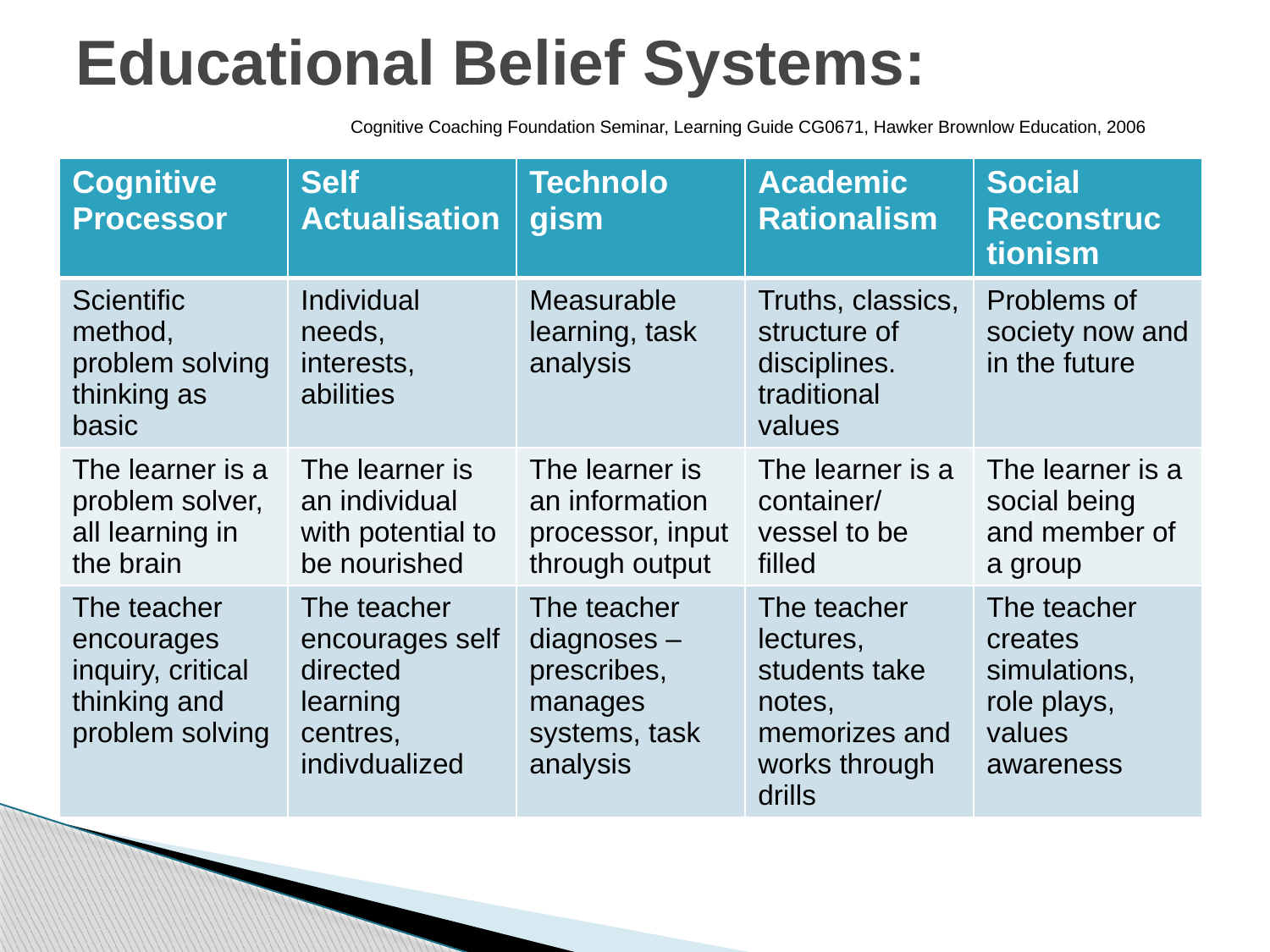

# Educational Belief Systems:
Cognitive Coaching Foundation Seminar, Learning Guide CG0671, Hawker Brownlow Education, 2006
| Cognitive Processor | Self Actualisation | Technolo gism | Academic Rationalism | Social Reconstruc tionism |
| --- | --- | --- | --- | --- |
| Scientific method, problem solving thinking as basic | Individual needs, interests, abilities | Measurable learning, task analysis | Truths, classics, structure of disciplines. traditional values | Problems of society now and in the future |
| The learner is a problem solver, all learning in the brain | The learner is an individual with potential to be nourished | The learner is an information processor, input through output | The learner is a container/ vessel to be filled | The learner is a social being and member of a group |
| The teacher encourages inquiry, critical thinking and problem solving | The teacher encourages self directed learning centres, indivdualized | The teacher diagnoses – prescribes, manages systems, task analysis | The teacher lectures, students take notes, memorizes and works through drills | The teacher creates simulations, role plays, values awareness |